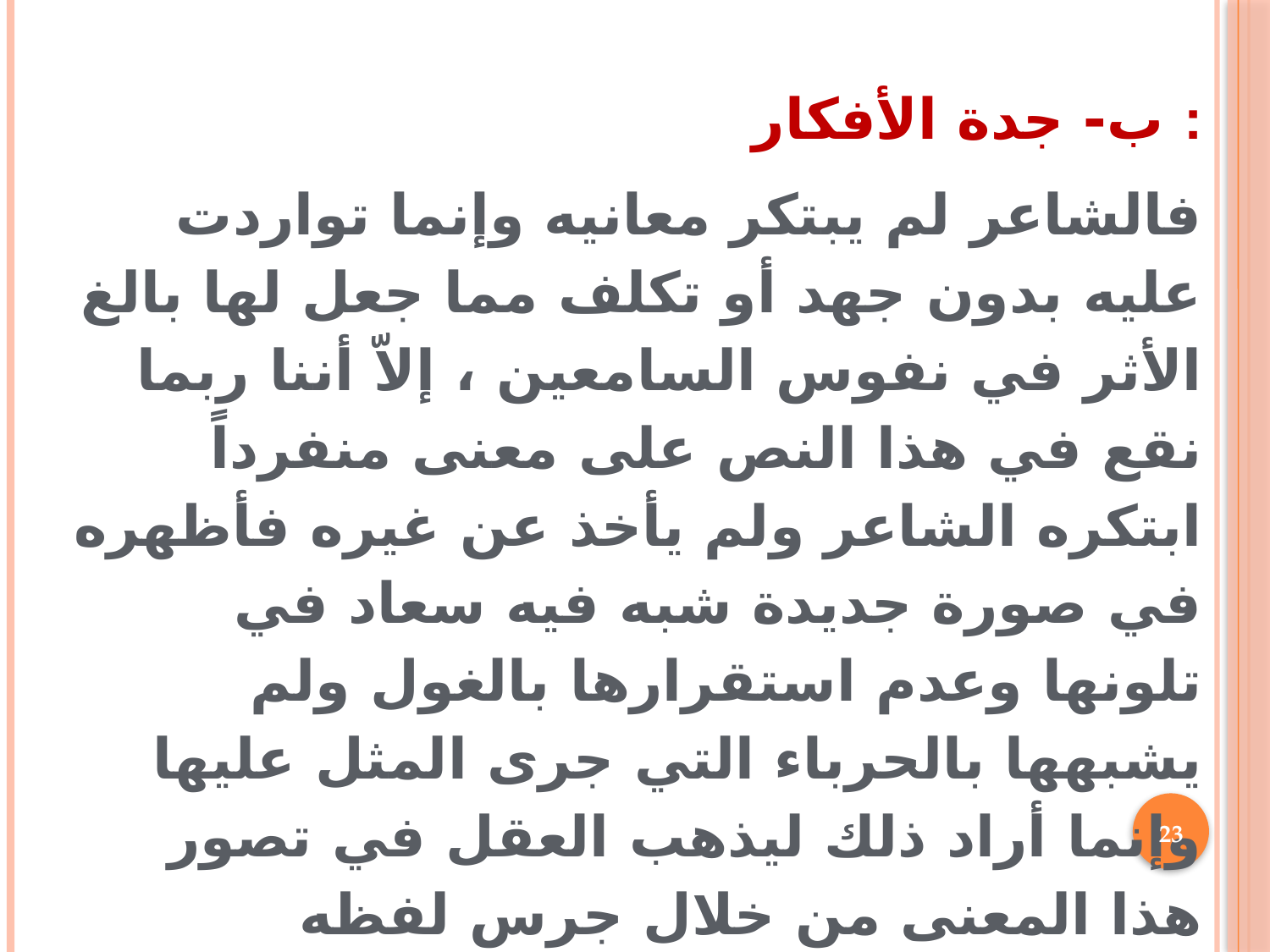

ب- جدة الأفكار :
 فالشاعر لم يبتكر معانيه وإنما تواردت عليه بدون جهد أو تكلف مما جعل لها بالغ الأثر في نفوس السامعين ، إلاّ أننا ربما نقع في هذا النص على معنى منفرداً ابتكره الشاعر ولم يأخذ عن غيره فأظهره في صورة جديدة شبه فيه سعاد في تلونها وعدم استقرارها بالغول ولم يشبهها بالحرباء التي جرى المثل عليها وإنما أراد ذلك ليذهب العقل في تصور هذا المعنى من خلال جرس لفظه الموحش كل مذهب وليوحي بأن نهاية من يجري وراءه ويتبعه ويغتر به الهلاك المحقق .
23